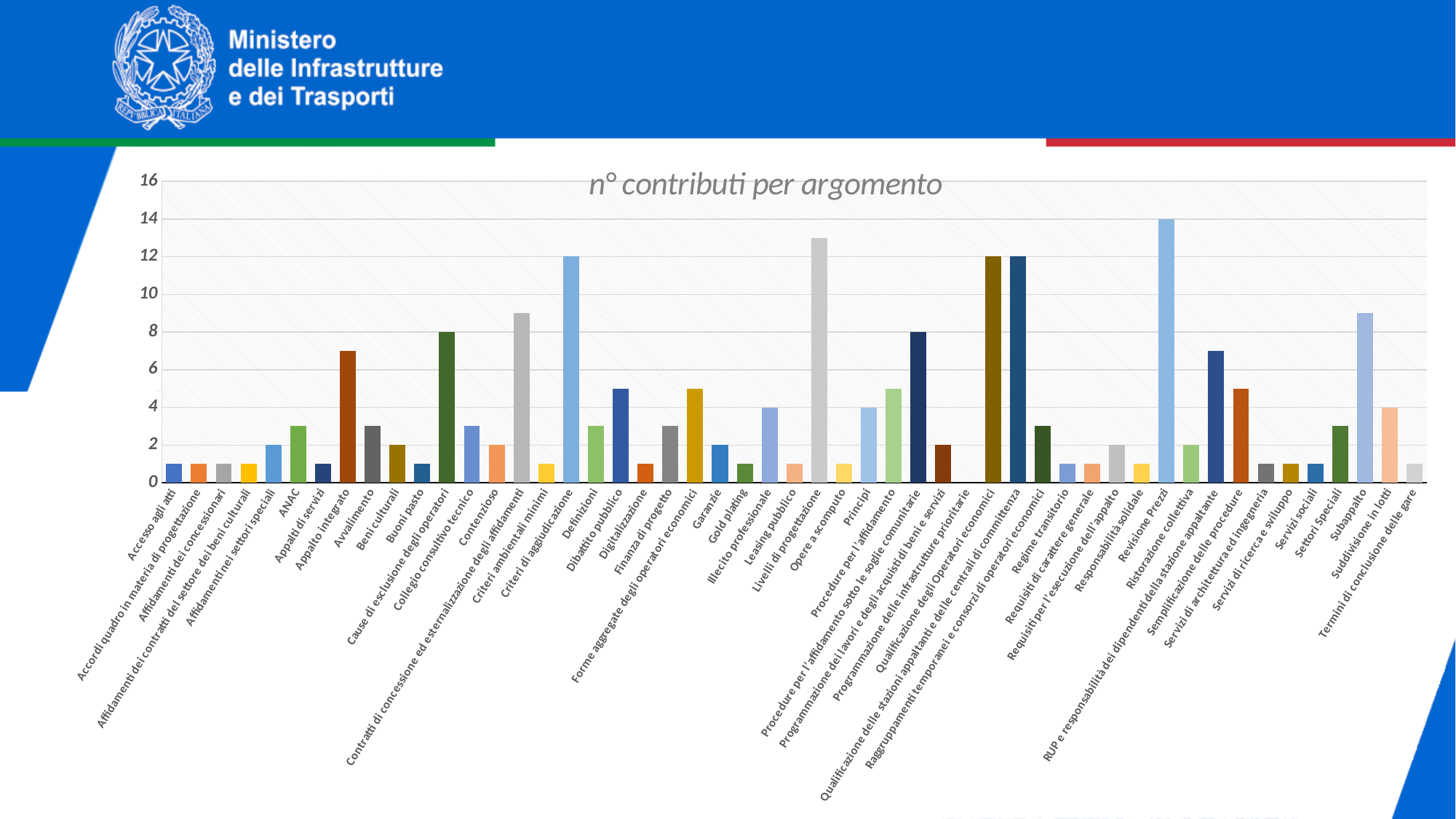

### Chart: n° contributi per argomento

| Category | n° contributi relativi alla tematica |
|---|---|
| Accesso agli atti | 1.0 |
| Accordi quadro in materia di progettazione | 1.0 |
| Affidamenti dei concessionari | 1.0 |
| Affidamenti dei contratti del settore dei beni culturali | 1.0 |
| Affidamenti nei settori speciali | 2.0 |
| ANAC | 3.0 |
| Appalti di servizi | 1.0 |
| Appalto integrato | 7.0 |
| Avvalimento | 3.0 |
| Beni culturali | 2.0 |
| Buoni pasto | 1.0 |
| Cause di esclusione degli operatori | 8.0 |
| Collegio consultivo tecnico | 3.0 |
| Contenzioso | 2.0 |
| Contratti di concessione ed esternalizzazione degli affidamenti | 9.0 |
| Criteri ambientali minimi | 1.0 |
| Criteri di aggiudicazione | 12.0 |
| Definizioni | 3.0 |
| Dibattito pubblico | 5.0 |
| Digitalizzazione | 1.0 |
| Finanza di progetto | 3.0 |
| Forme aggregate degli operatori economici | 5.0 |
| Garanzie | 2.0 |
| Gold plating | 1.0 |
| Illecito professionale | 4.0 |
| Leasing pubblico | 1.0 |
| Livelli di progettazione | 13.0 |
| Opere a scomputo | 1.0 |
| Principi | 4.0 |
| Procedure per l’affidamento | 5.0 |
| Procedure per l’affidamento sotto le soglie comunitarie | 8.0 |
| Programmazione dei lavori e degli acquisti di beni e servizi | 2.0 |
| Programmazione delle infrastrutture prioritarie | 0.0 |
| Qualificazione degli Operatori economici | 12.0 |
| Qualificazione delle stazioni appaltanti e delle centrali di committenza | 12.0 |
| Raggruppamenti temporanei e consorzi di operatori economici | 3.0 |
| Regime transitorio | 1.0 |
| Requisiti di carattere generale | 1.0 |
| Requisiti per l’esecuzione dell’appalto | 2.0 |
| Responsabilità solidale | 1.0 |
| Revisione Prezzi | 14.0 |
| Ristorazione collettiva | 2.0 |
| RUP e responsabilità dei dipendenti della stazione appaltante | 7.0 |
| Semplificazione delle procedure | 5.0 |
| Servizi di architettura ed ingegneria | 1.0 |
| Servizi di ricerca e sviluppo | 1.0 |
| Servizi sociali | 1.0 |
| Settori Speciali | 3.0 |
| Subappalto | 9.0 |
| Suddivisione in lotti | 4.0 |
| Termini di conclusione delle gare | 1.0 |